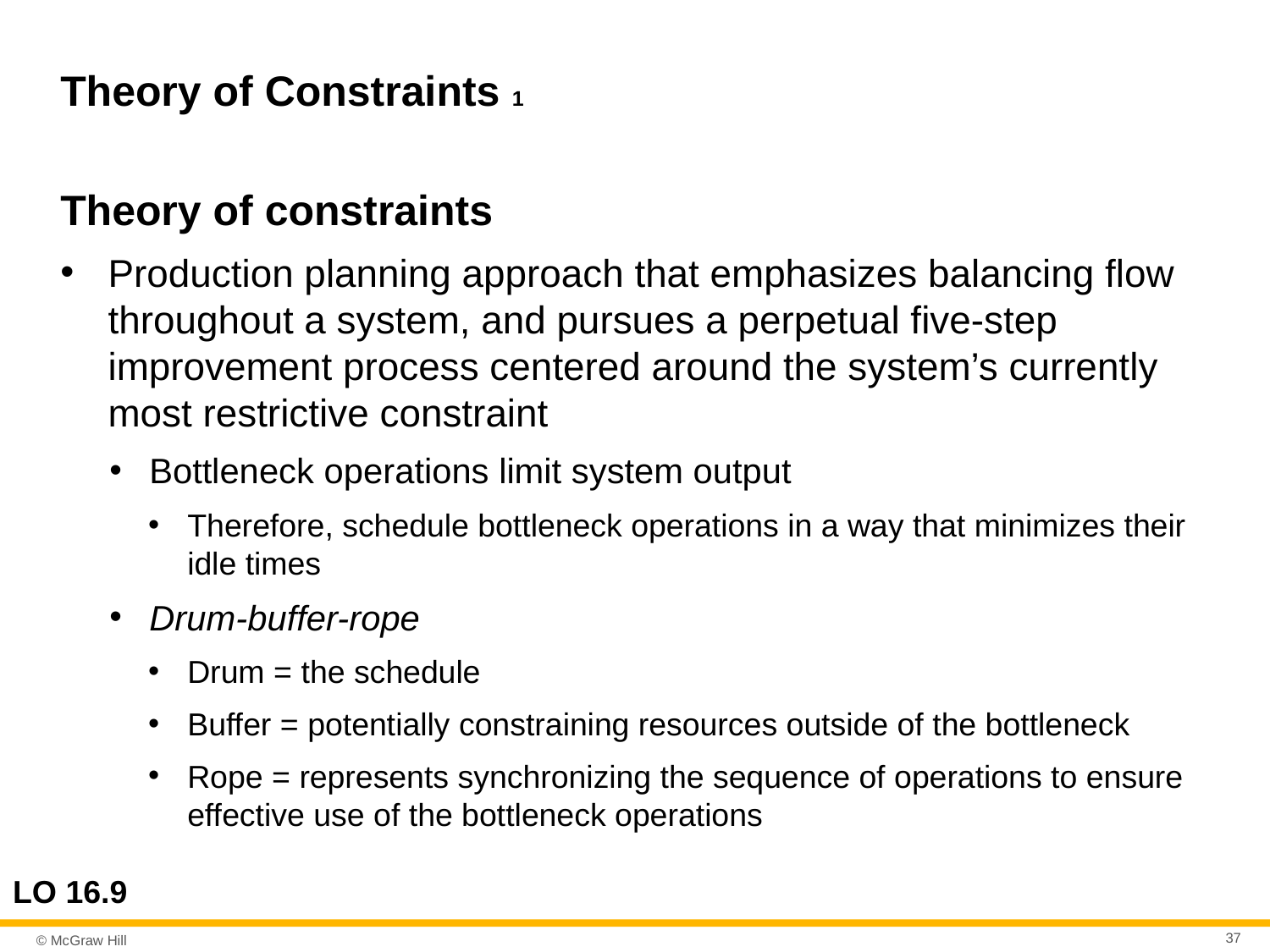

# Theory of Constraints 1
Theory of constraints
Production planning approach that emphasizes balancing flow throughout a system, and pursues a perpetual five-step improvement process centered around the system’s currently most restrictive constraint
Bottleneck operations limit system output
Therefore, schedule bottleneck operations in a way that minimizes their idle times
Drum-buffer-rope
Drum = the schedule
Buffer = potentially constraining resources outside of the bottleneck
Rope = represents synchronizing the sequence of operations to ensure effective use of the bottleneck operations
LO 16.9